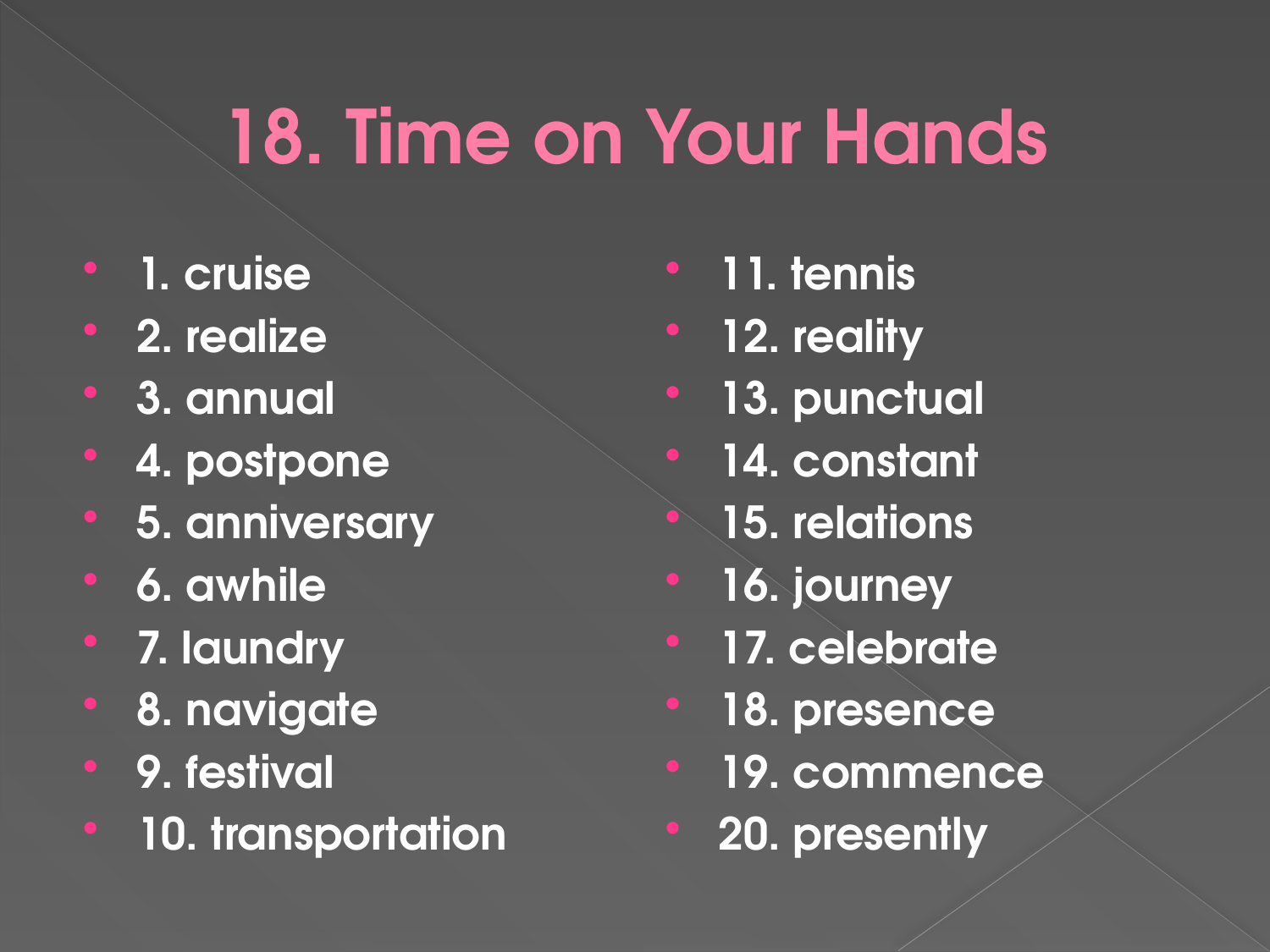

# 18. Time on Your Hands
1. cruise
2. realize
3. annual
4. postpone
5. anniversary
6. awhile
7. laundry
8. navigate
9. festival
10. transportation
11. tennis
12. reality
13. punctual
14. constant
15. relations
16. journey
17. celebrate
18. presence
19. commence
20. presently